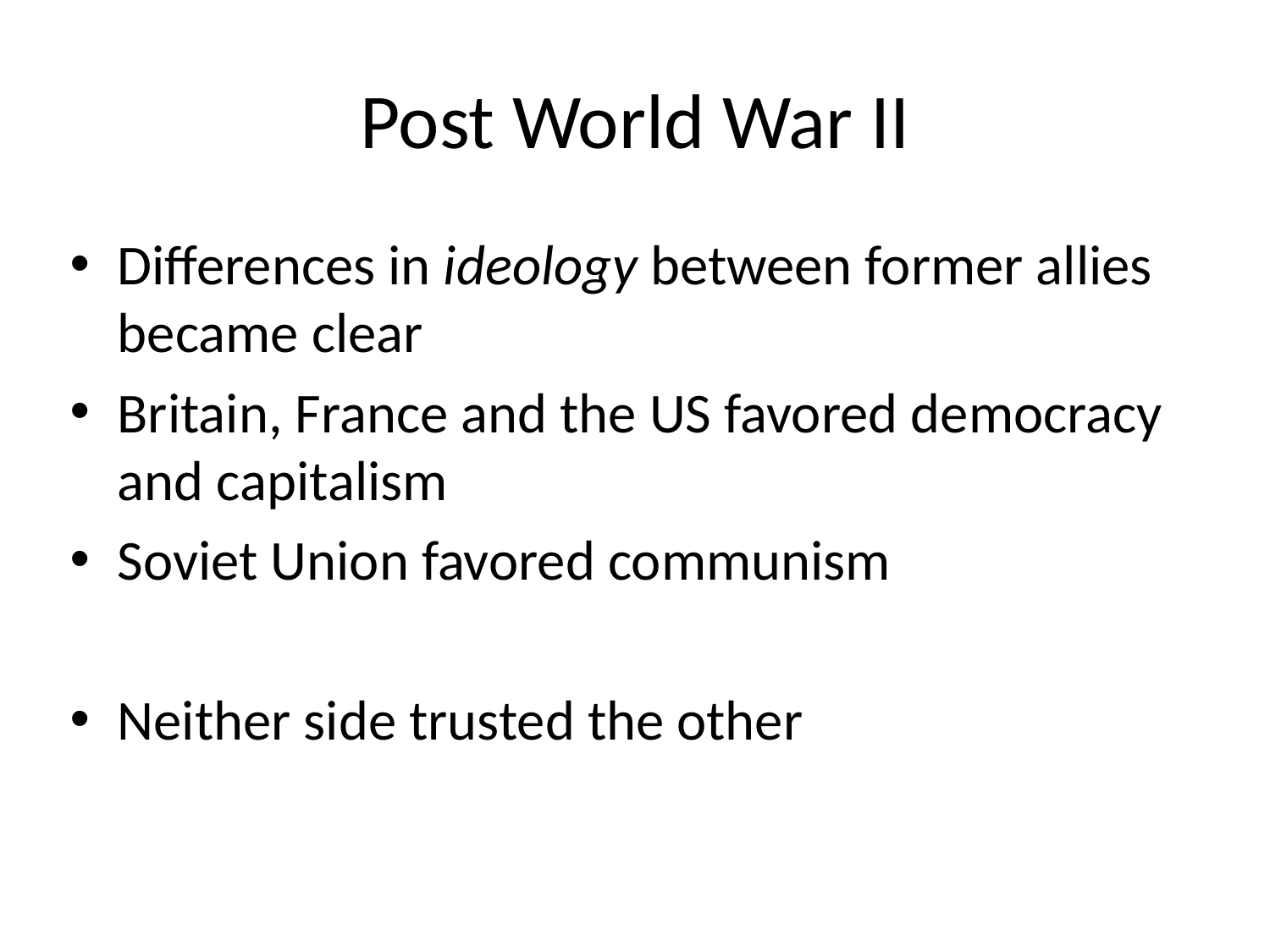

# Post World War II
Differences in ideology between former allies became clear
Britain, France and the US favored democracy and capitalism
Soviet Union favored communism

Neither side trusted the other
2